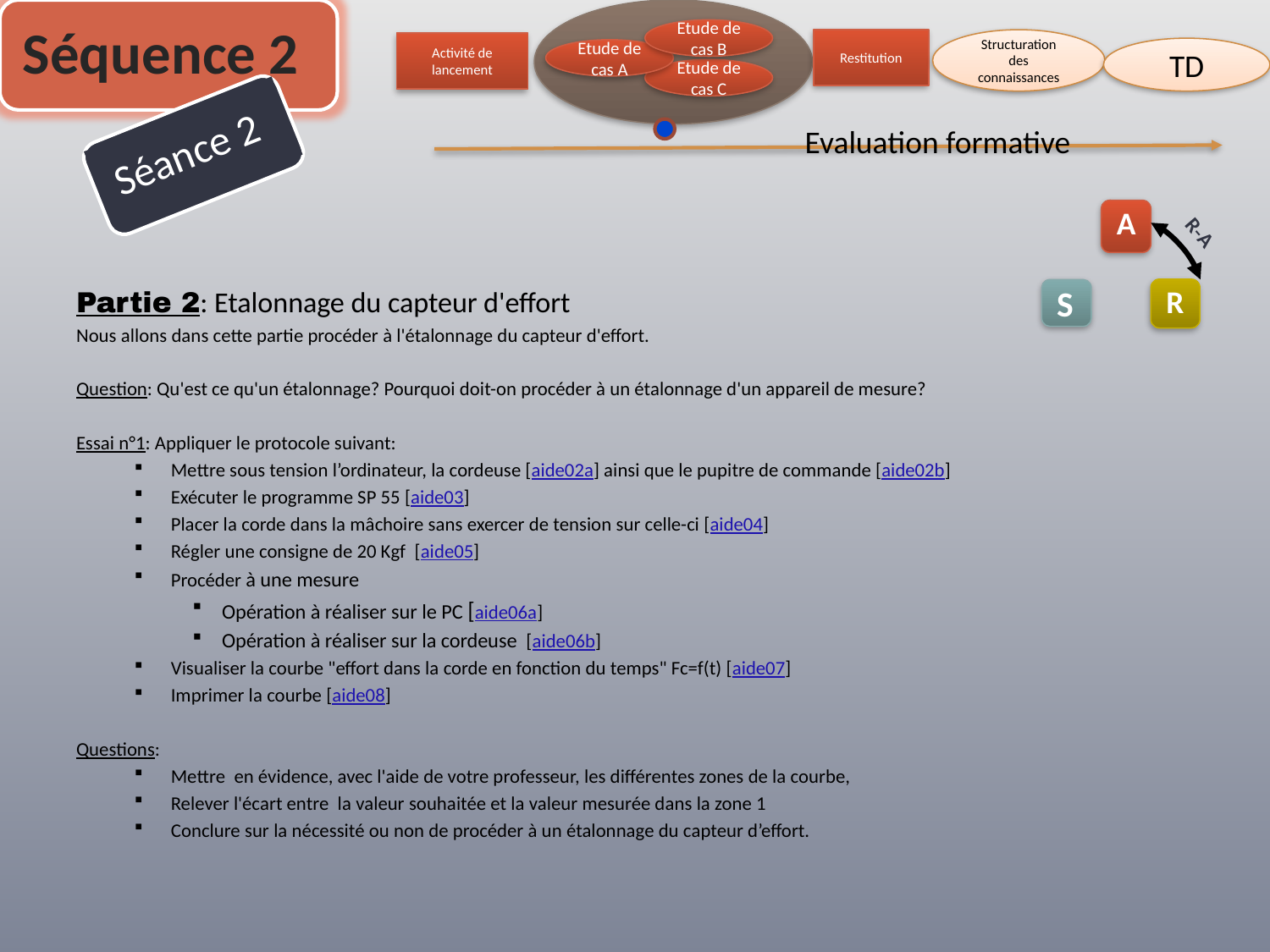

Séquence 2

Etude de cas B
Etude de cas A
Etude de cas C
Restitution
Structuration des connaissances
Activité de lancement
TD
Evaluation formative

Séance 2

A
R-A

R
S

Partie 2: Etalonnage du capteur d'effort
Nous allons dans cette partie procéder à l'étalonnage du capteur d'effort.

Question: Qu'est ce qu'un étalonnage? Pourquoi doit-on procéder à un étalonnage d'un appareil de mesure?

Essai n°1: Appliquer le protocole suivant:
Mettre sous tension l’ordinateur, la cordeuse [aide02a] ainsi que le pupitre de commande [aide02b]
Exécuter le programme SP 55 [aide03]
Placer la corde dans la mâchoire sans exercer de tension sur celle-ci [aide04]
Régler une consigne de 20 Kgf  [aide05]
Procéder à une mesure
Opération à réaliser sur le PC [aide06a]
Opération à réaliser sur la cordeuse  [aide06b]
Visualiser la courbe "effort dans la corde en fonction du temps" Fc=f(t) [aide07]
Imprimer la courbe [aide08]

Questions:
Mettre  en évidence, avec l'aide de votre professeur, les différentes zones de la courbe,
Relever l'écart entre  la valeur souhaitée et la valeur mesurée dans la zone 1
Conclure sur la nécessité ou non de procéder à un étalonnage du capteur d’effort.